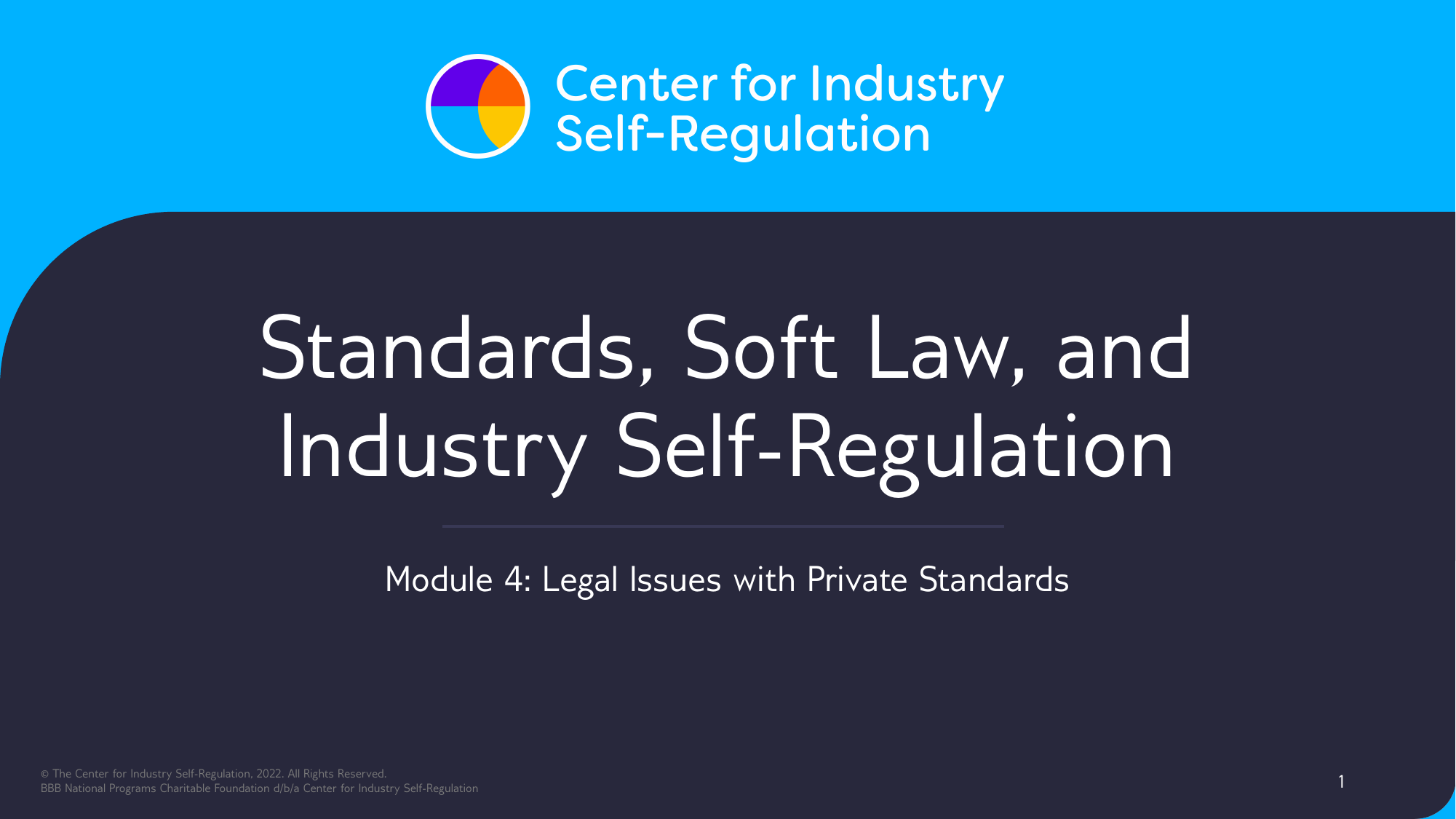

# Standards, Soft Law, and Industry Self-Regulation
Module 4: Legal Issues with Private Standards
1